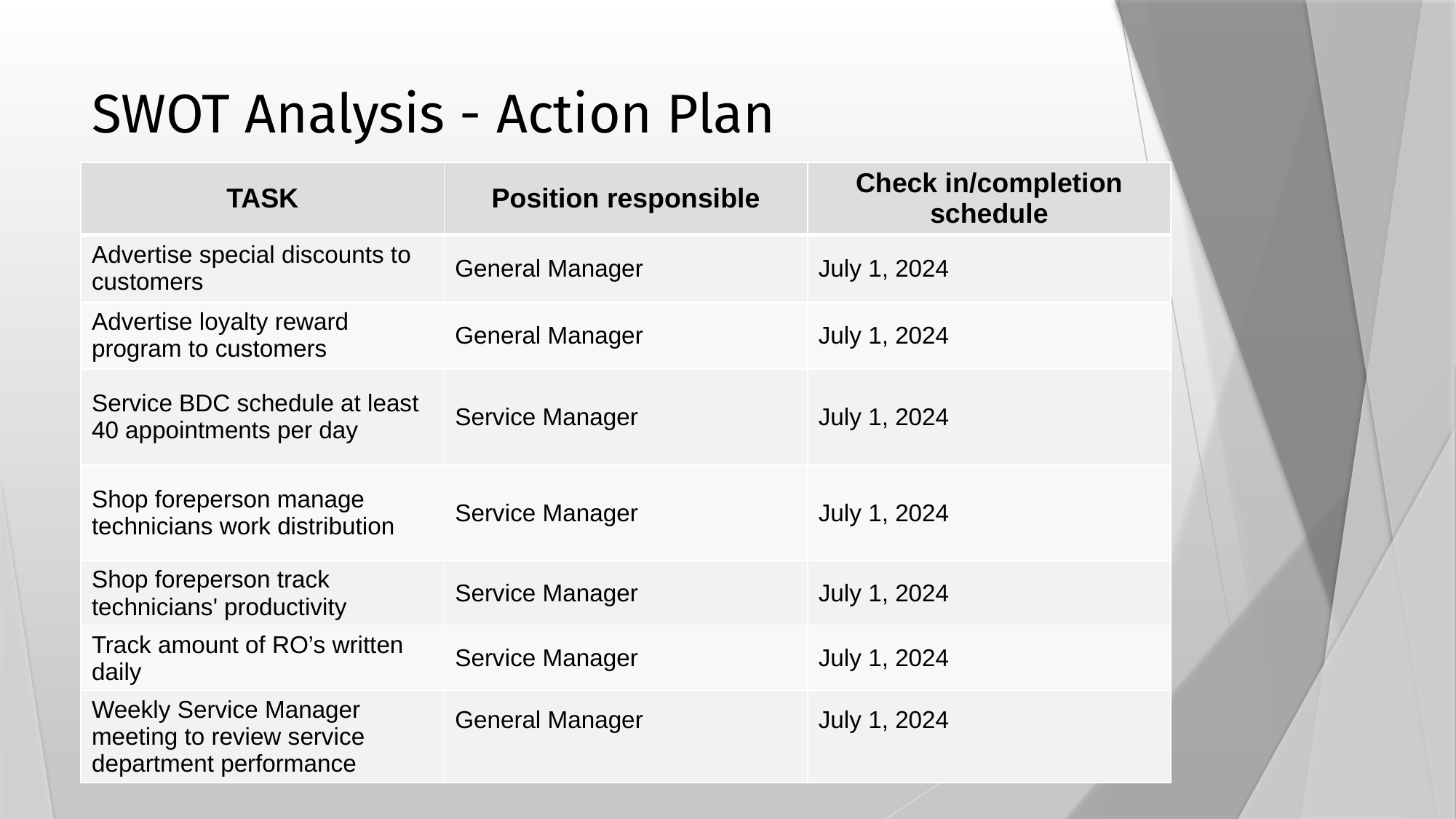

# SWOT Analysis - Action Plan

| TASK | Position responsible | Check in/completion schedule |
| --- | --- | --- |
| Advertise special discounts to customers | General Manager | July 1, 2024 |
| Advertise loyalty reward program to customers | General Manager | July 1, 2024 |
| Service BDC schedule at least 40 appointments per day | Service Manager | July 1, 2024 |
| Shop foreperson manage technicians work distribution | Service Manager | July 1, 2024 |
| Shop foreperson track technicians' productivity | Service Manager | July 1, 2024 |
| Track amount of RO’s written daily | Service Manager | July 1, 2024 |
| Weekly Service Manager meeting to review service department performance | General Manager | July 1, 2024 |